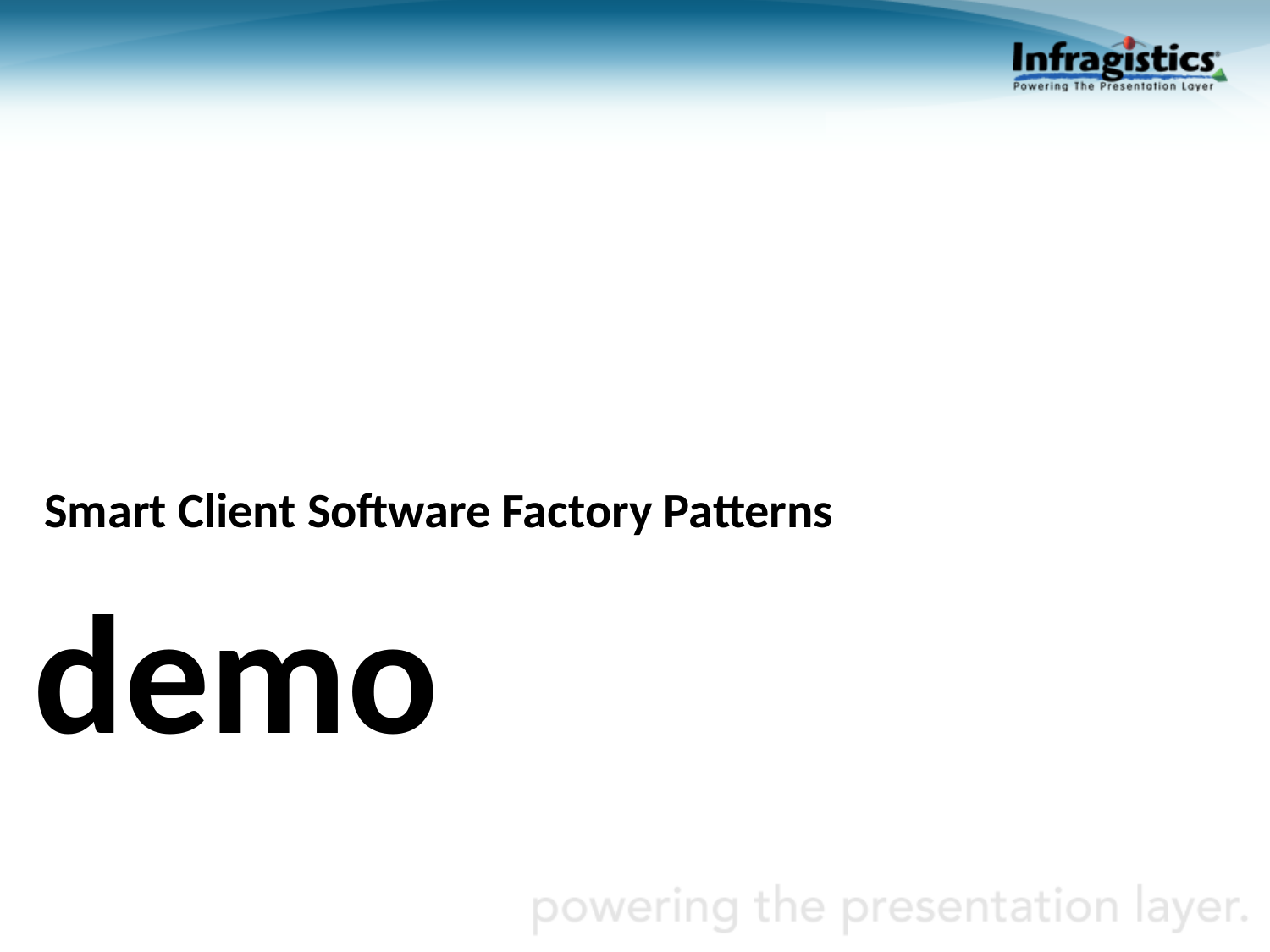

# Smart Client Software Factory Patterns
demo